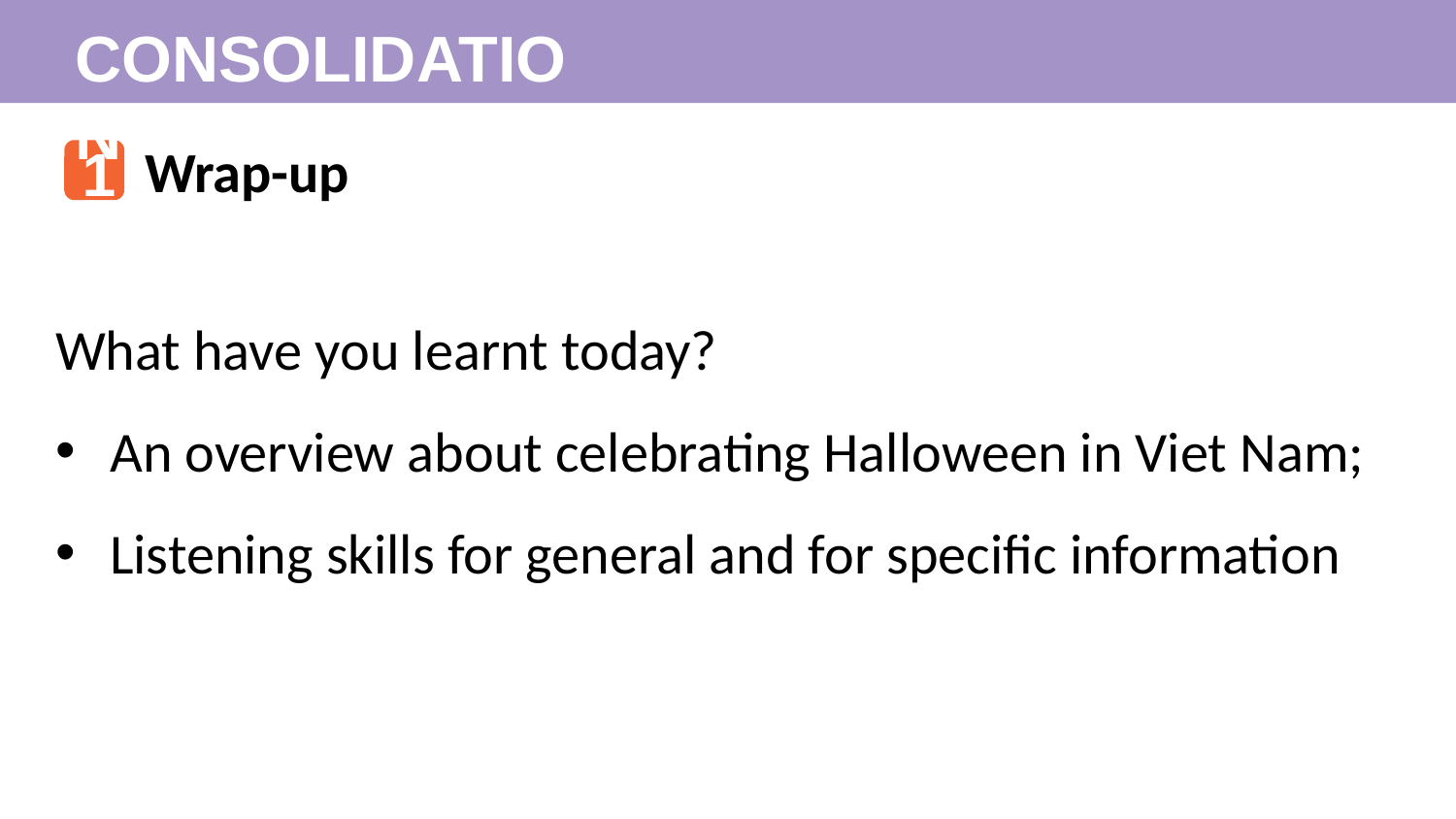

CONSOLIDATION
1
Wrap-up

What have you learnt today?
An overview about celebrating Halloween in Viet Nam;
Listening skills for general and for specific information